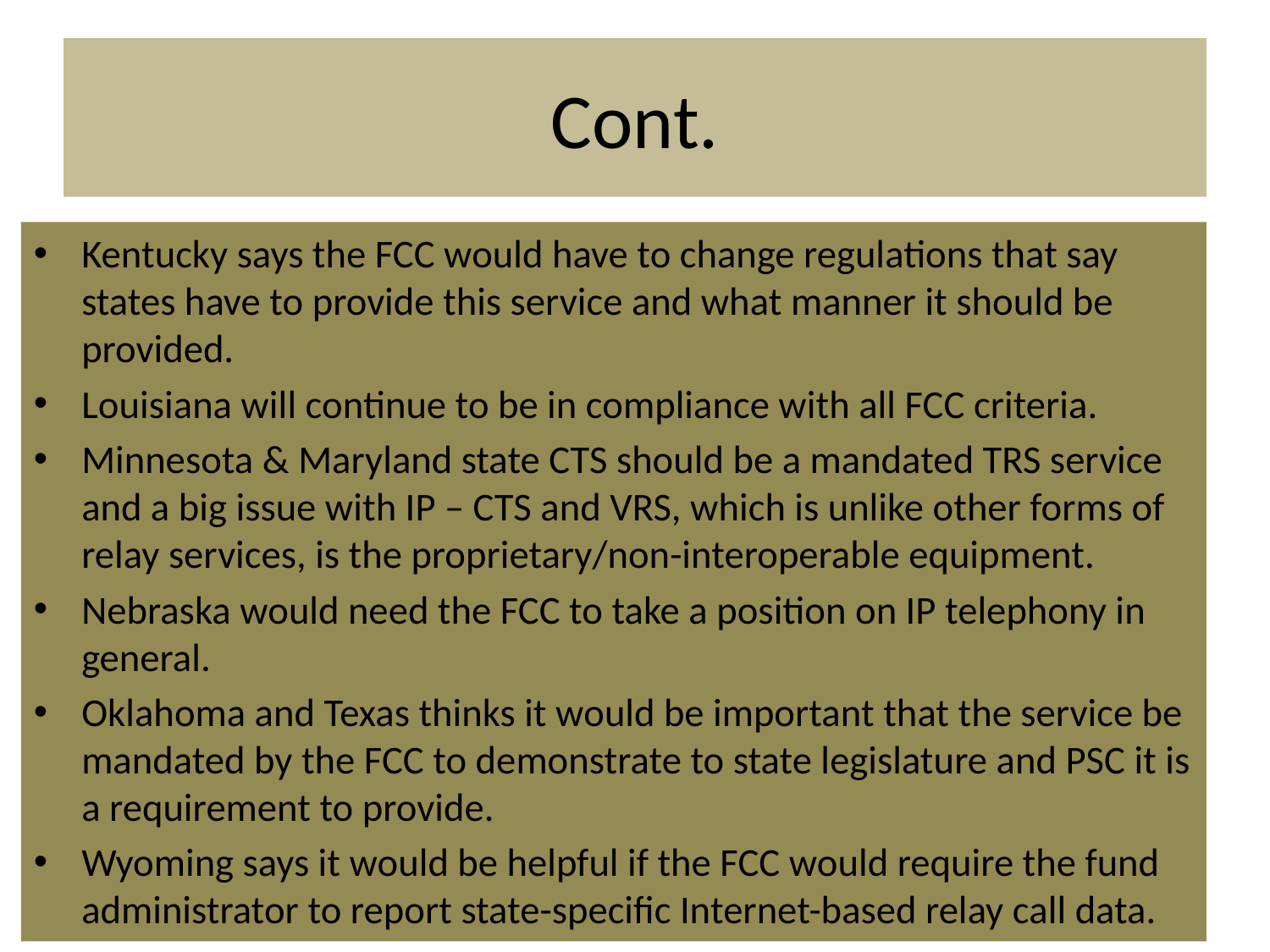

# Cont.
Kentucky says the FCC would have to change regulations that say states have to provide this service and what manner it should be provided.
Louisiana will continue to be in compliance with all FCC criteria.
Minnesota & Maryland state CTS should be a mandated TRS service and a big issue with IP – CTS and VRS, which is unlike other forms of relay services, is the proprietary/non-interoperable equipment.
Nebraska would need the FCC to take a position on IP telephony in general.
Oklahoma and Texas thinks it would be important that the service be mandated by the FCC to demonstrate to state legislature and PSC it is a requirement to provide.
Wyoming says it would be helpful if the FCC would require the fund administrator to report state-specific Internet-based relay call data.